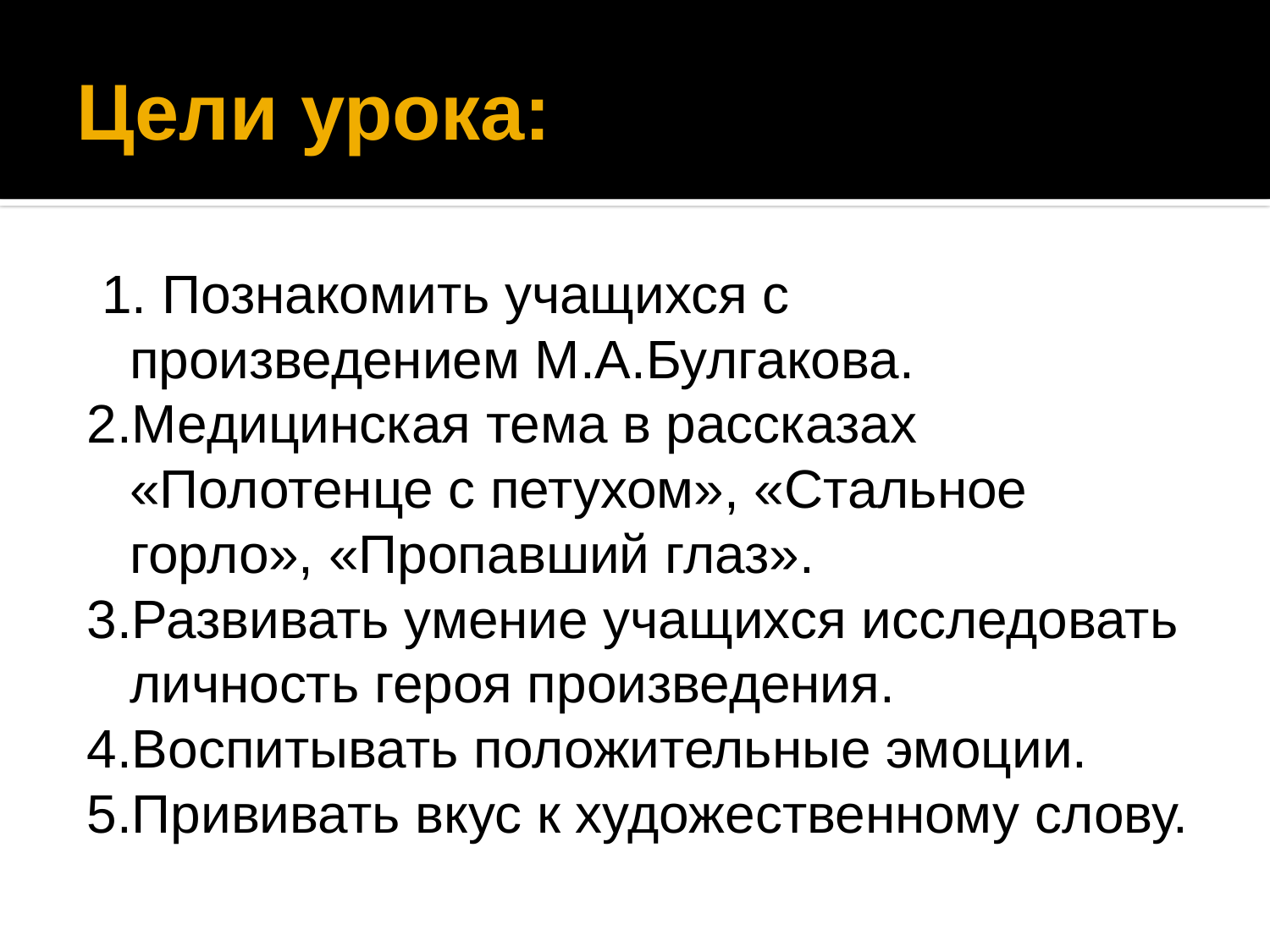

# Цели урока:
 1. Познакомить учащихся с произведением М.А.Булгакова.
2.Медицинская тема в рассказах «Полотенце с петухом», «Стальное горло», «Пропавший глаз».
3.Развивать умение учащихся исследовать личность героя произведения.
4.Воспитывать положительные эмоции.
5.Прививать вкус к художественному слову.